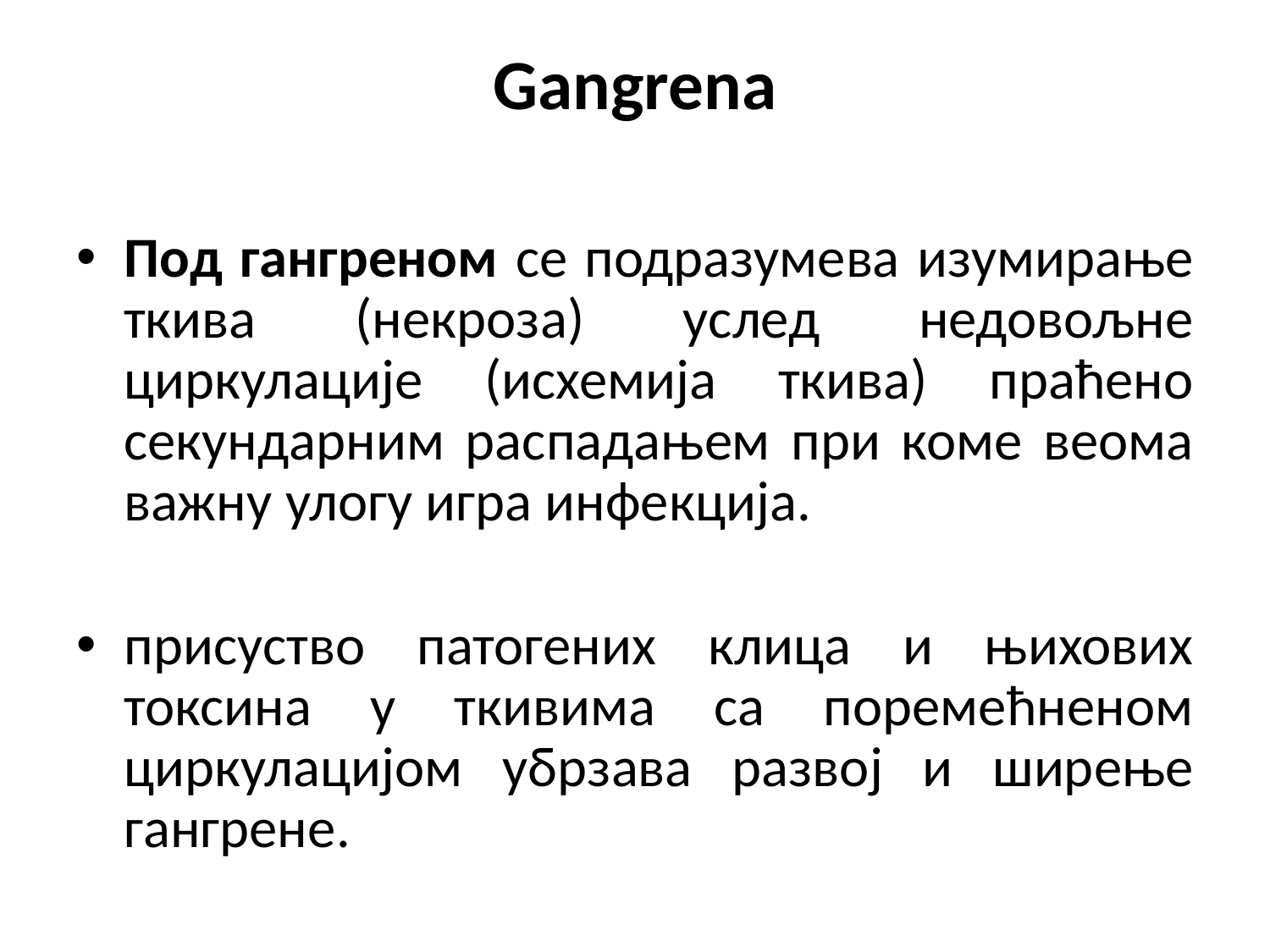

# Gangrena
Под гангреном се подразумева изумирање ткива (некроза) услед недовољне циркулације (исхемија ткива) праћено секундарним распадањем при коме веома важну улогу игра инфекција.

присуство патогених клица и њихових токсина у ткивима са поремећненом циркулацијом убрзава развој и ширење гангрене.